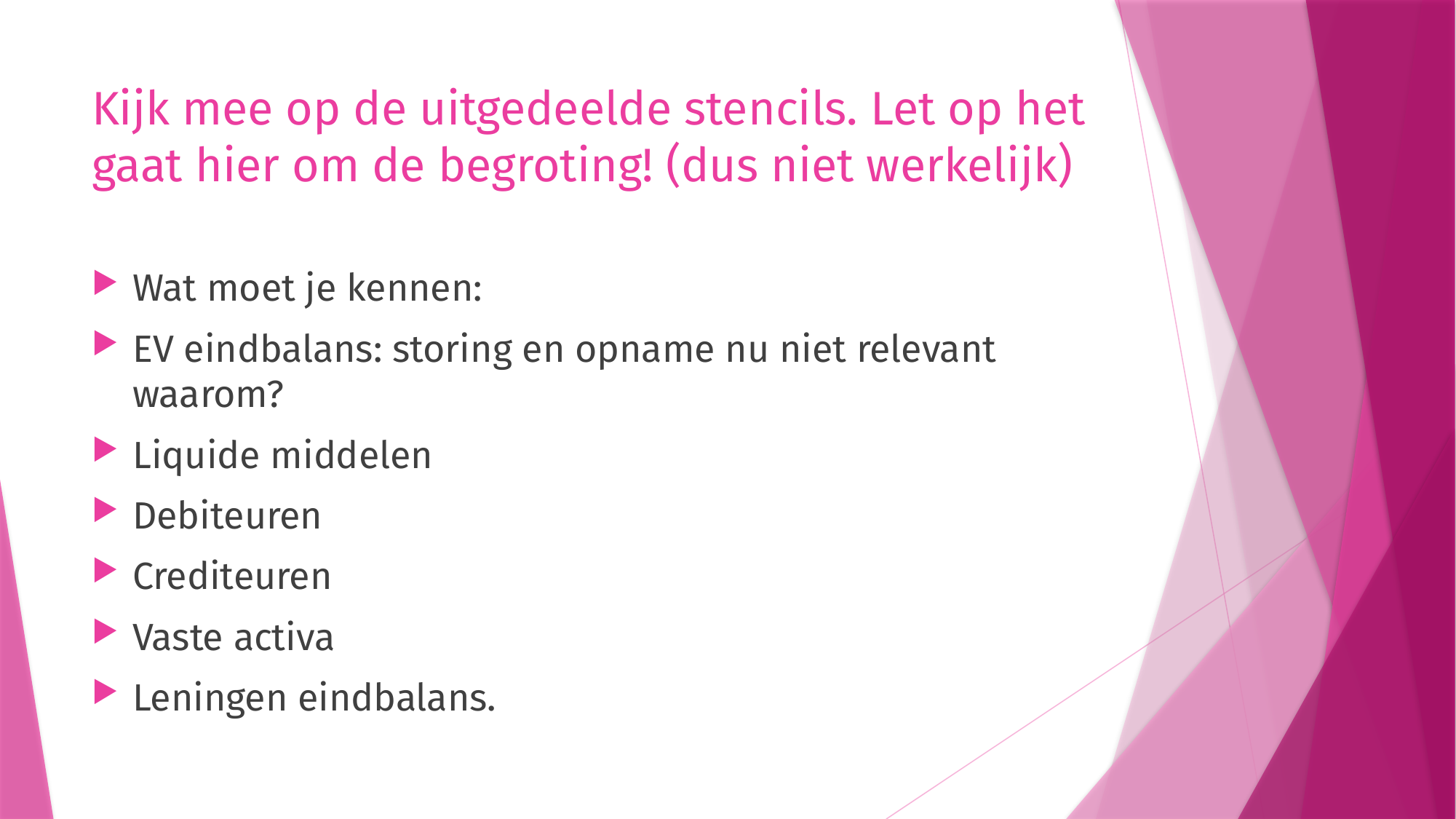

# Kijk mee op de uitgedeelde stencils. Let op het gaat hier om de begroting! (dus niet werkelijk)
Wat moet je kennen:
EV eindbalans: storing en opname nu niet relevant waarom?
Liquide middelen
Debiteuren
Crediteuren
Vaste activa
Leningen eindbalans.